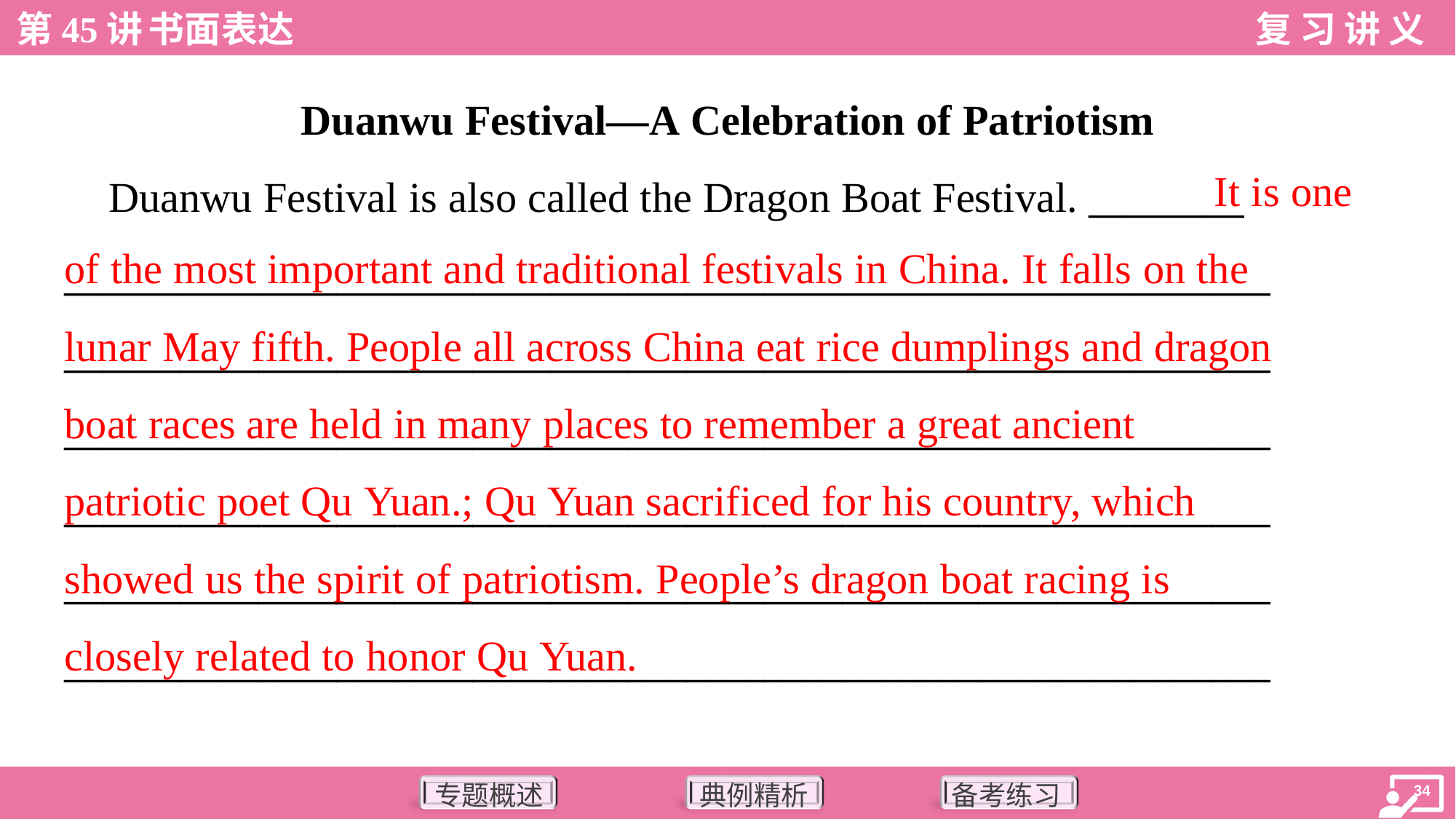

Duanwu Festival—A Celebration of Patriotism
    Duanwu Festival is also called the Dragon Boat Festival. ________
______________________________________________________________
______________________________________________________________
______________________________________________________________
______________________________________________________________
______________________________________________________________
______________________________________________________________
                                                                                                             It is one
of the most important and traditional festivals in China. It falls on the
lunar May fifth. People all across China eat rice dumplings and dragon
boat races are held in many places to remember a great ancient
patriotic poet Qu Yuan.; Qu Yuan sacrificed for his country, which
showed us the spirit of patriotism. People’s dragon boat racing is
closely related to honor Qu Yuan.